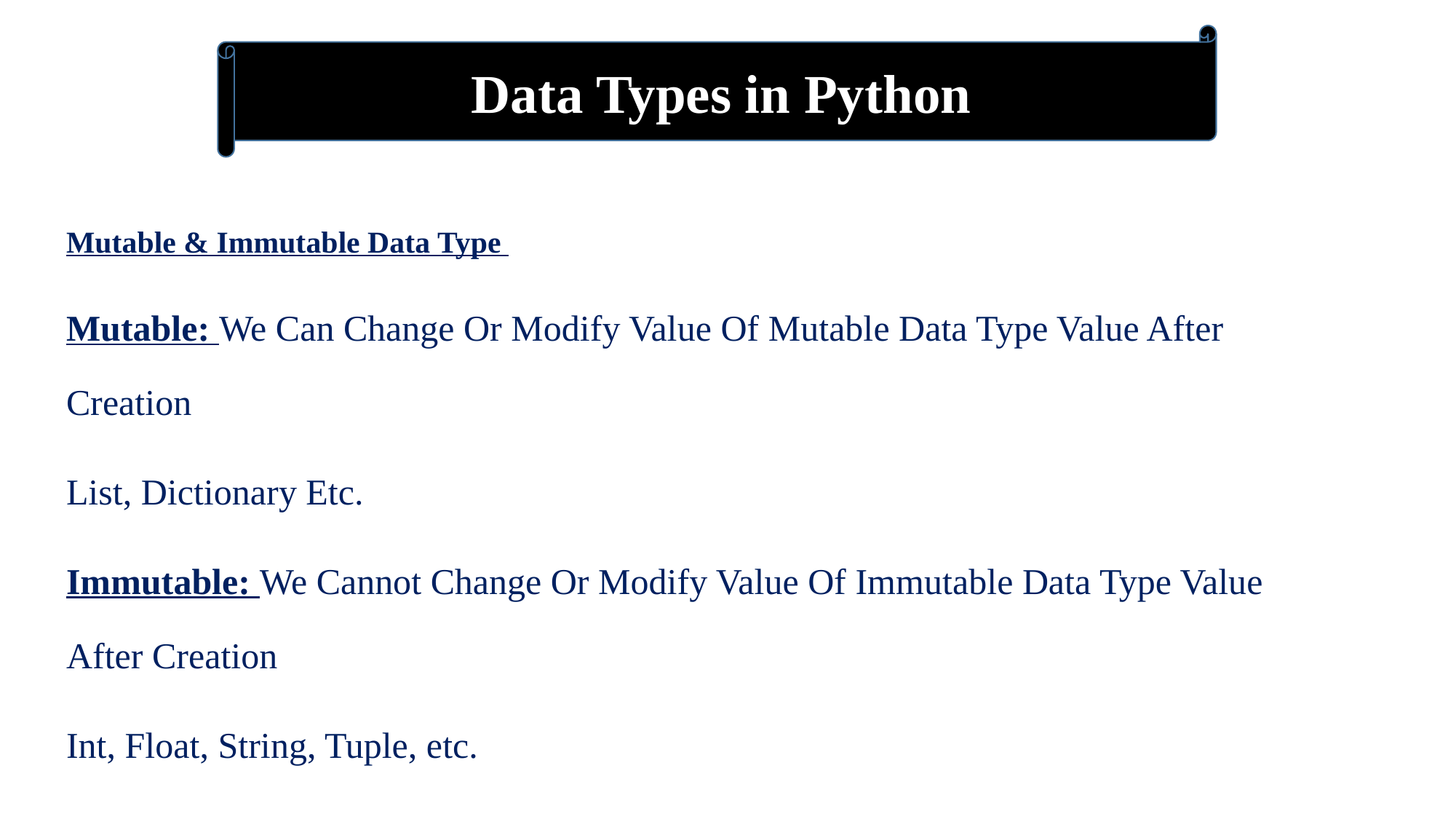

Data Types in Python
Mutable & Immutable Data Type
Mutable: We Can Change Or Modify Value Of Mutable Data Type Value After Creation
List, Dictionary Etc.
Immutable: We Cannot Change Or Modify Value Of Immutable Data Type Value After Creation
Int, Float, String, Tuple, etc.